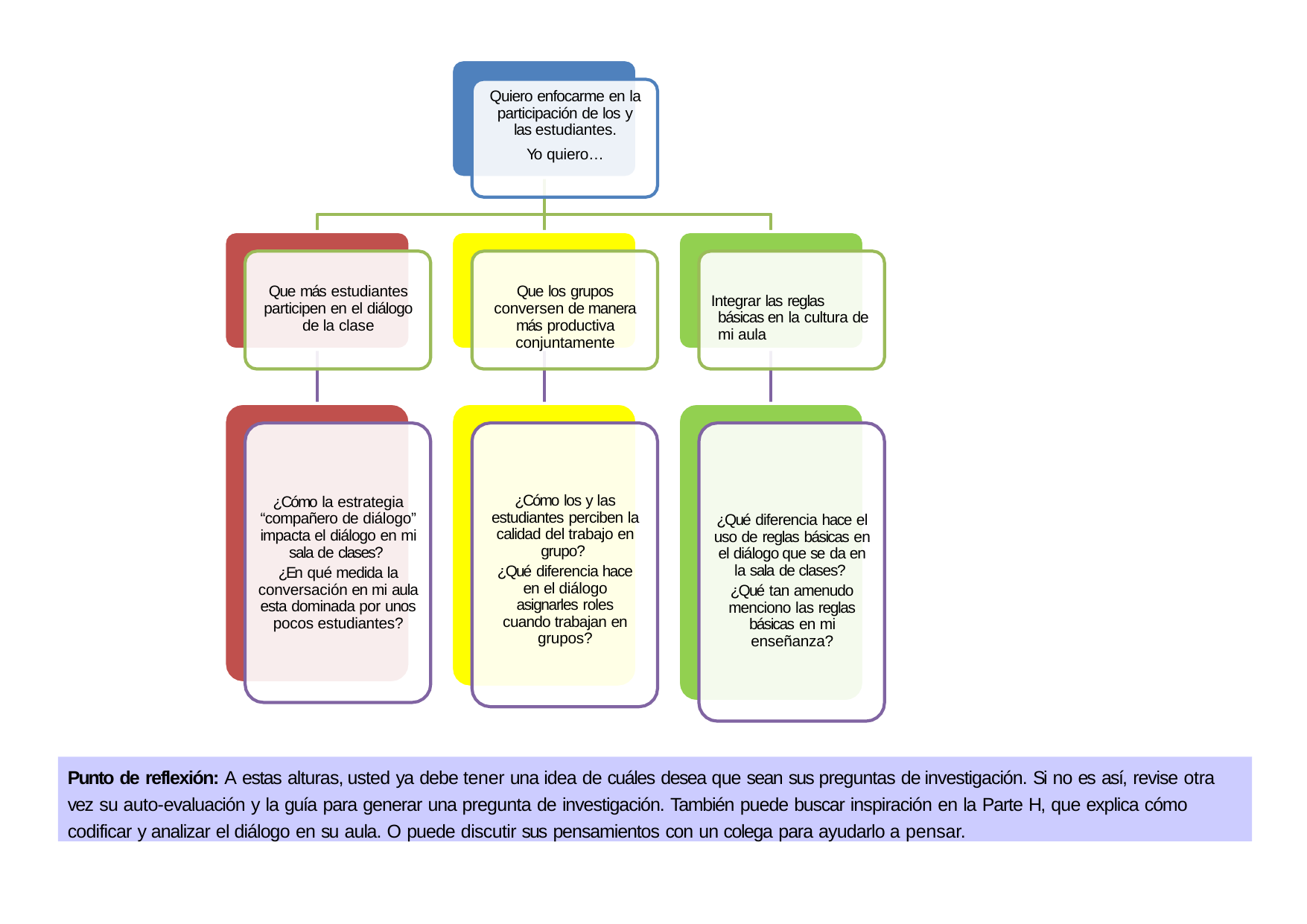

Quiero enfocarme en la participación de los y las estudiantes.
Yo quiero…

Que más estudiantes participen en el diálogo de la clase
Que los grupos conversen de manera más productiva conjuntamente
Integrar las reglas básicas en la cultura de mi aula

¿Cómo los y las estudiantes perciben la calidad del trabajo en grupo?
¿Qué diferencia hace en el diálogo asignarles roles cuando trabajan en grupos?
¿Cómo la estrategia “compañero de diálogo” impacta el diálogo en mi sala de clases?
¿En qué medida la conversación en mi aula esta dominada por unos pocos estudiantes?
¿Qué diferencia hace el uso de reglas básicas en el diálogo que se da en la sala de clases?
¿Qué tan amenudo menciono las reglas básicas en mi enseñanza?
Punto de reflexión: A estas alturas, usted ya debe tener una idea de cuáles desea que sean sus preguntas de investigación. Si no es así, revise otra vez su auto-evaluación y la guía para generar una pregunta de investigación. También puede buscar inspiración en la Parte H, que explica cómo codificar y analizar el diálogo en su aula. O puede discutir sus pensamientos con un colega para ayudarlo a pensar.